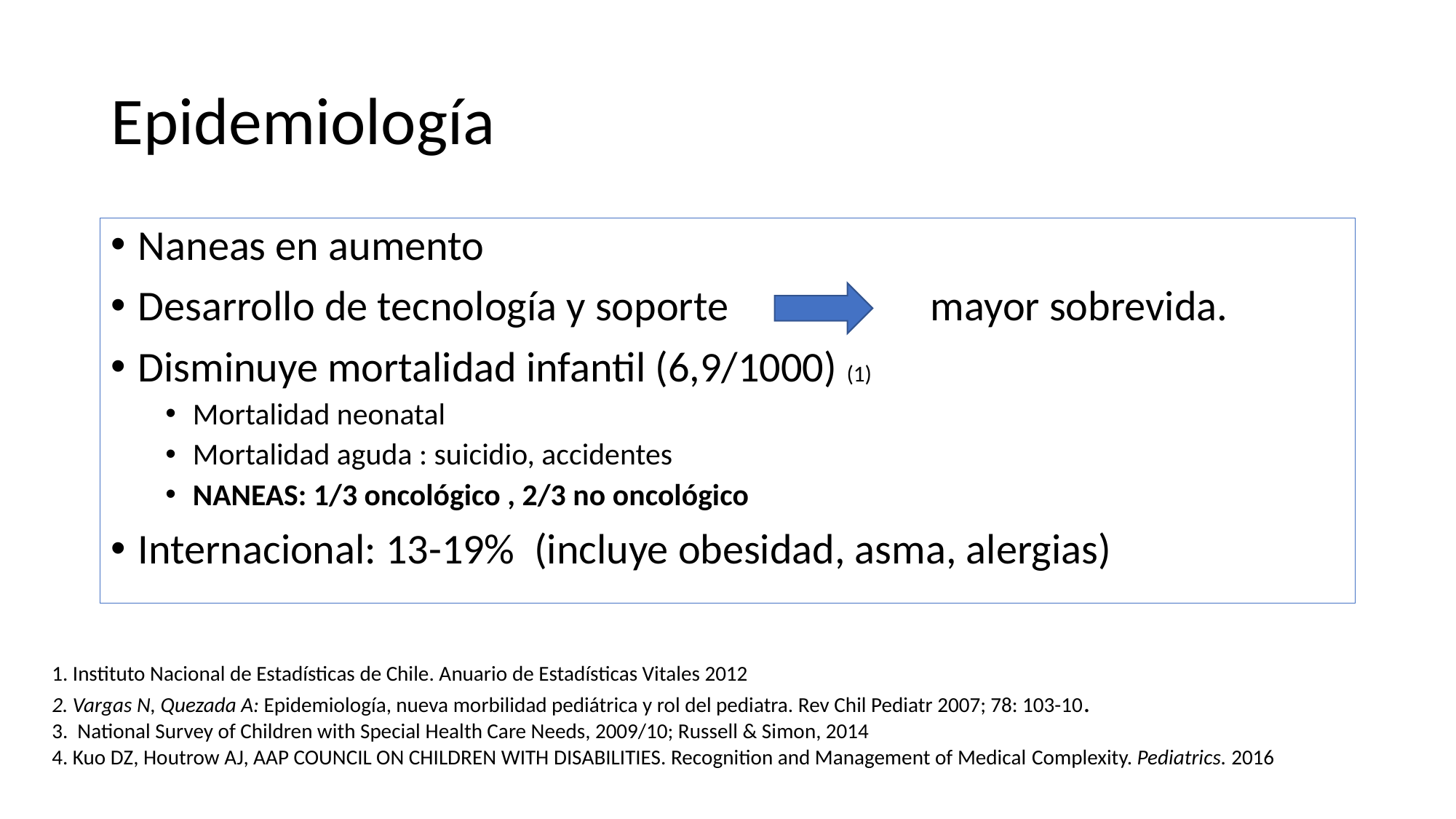

# Epidemiología
Naneas en aumento
Desarrollo de tecnología y soporte                     mayor sobrevida.
Disminuye mortalidad infantil (6,9/1000) (1)
Mortalidad neonatal
Mortalidad aguda : suicidio, accidentes
NANEAS: 1/3 oncológico , 2/3 no oncológico
Internacional: 13-19%  (incluye obesidad, asma, alergias)

1. Instituto Nacional de Estadísticas de Chile. Anuario de Estadísticas Vitales 2012
2. Vargas N, Quezada A: Epidemiología, nueva morbilidad pediátrica y rol del pediatra. Rev Chil Pediatr 2007; 78: 103-10.
3.  National Survey of Children with Special Health Care Needs, 2009/10; Russell & Simon, 2014
4. Kuo DZ, Houtrow AJ, AAP COUNCIL ON CHILDREN WITH DISABILITIES. Recognition and Management of Medical Complexity. Pediatrics. 2016